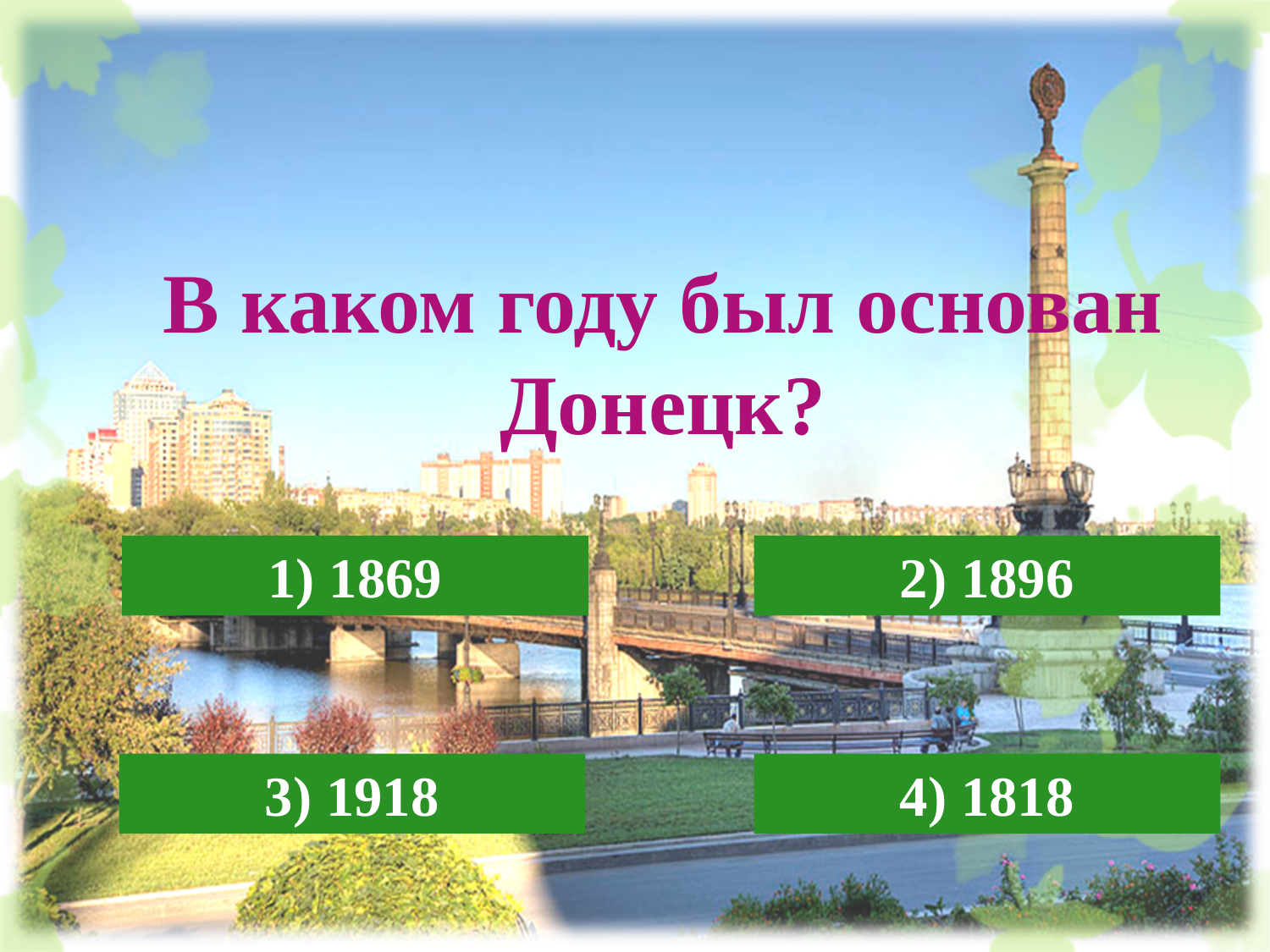

В каком году был основан Донецк?
1) 1869
2) 1896
3) 1918
4) 1818